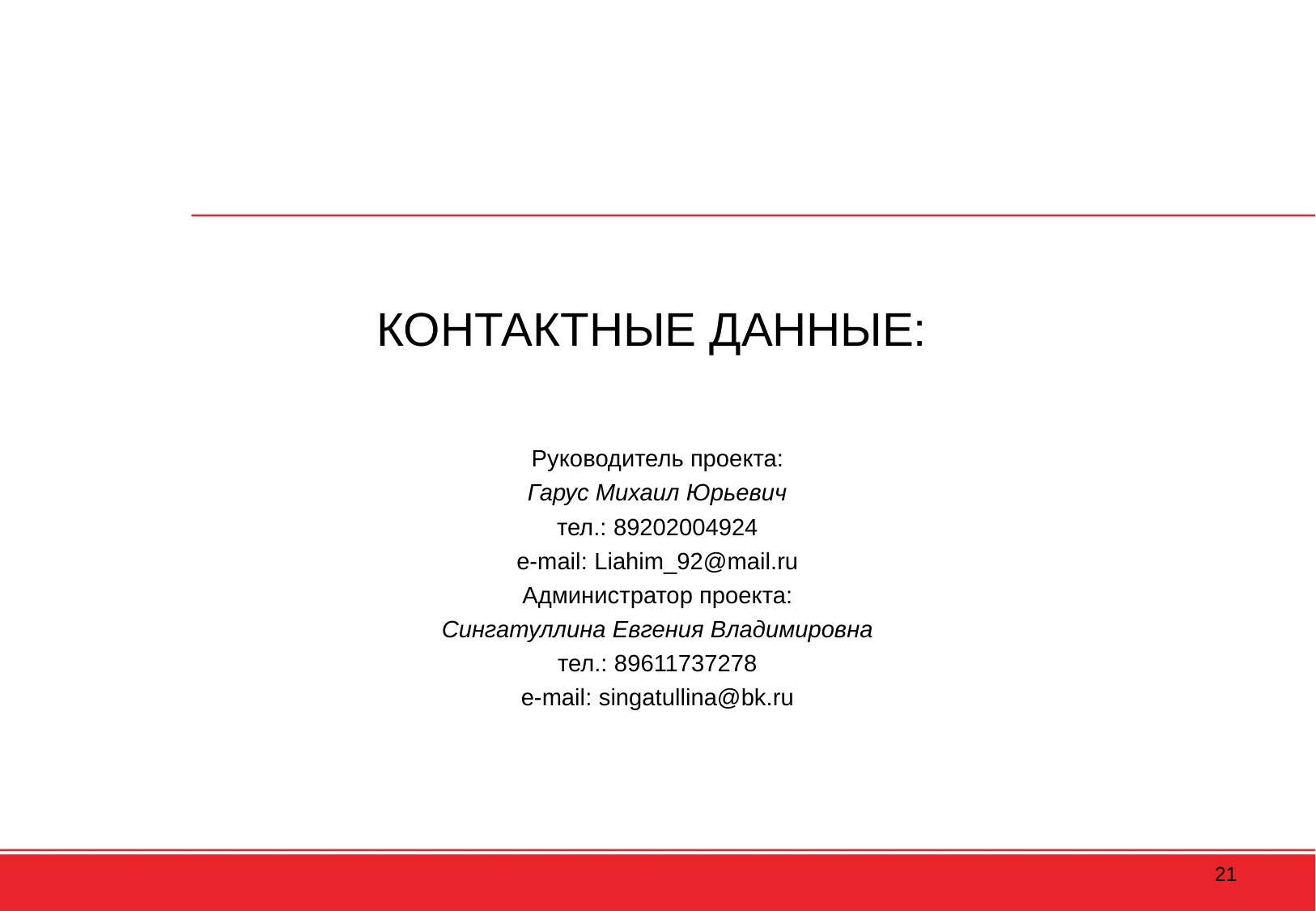

# КОНТАКТНЫЕ ДАННЫЕ:
Руководитель проекта:
Гарус Михаил Юрьевич
тел.: 89202004924
e-mail: Liahim_92@mail.ru
Администратор проекта:
Сингатуллина Евгения Владимировна
тел.: 89611737278
e-mail: singatullina@bk.ru
21